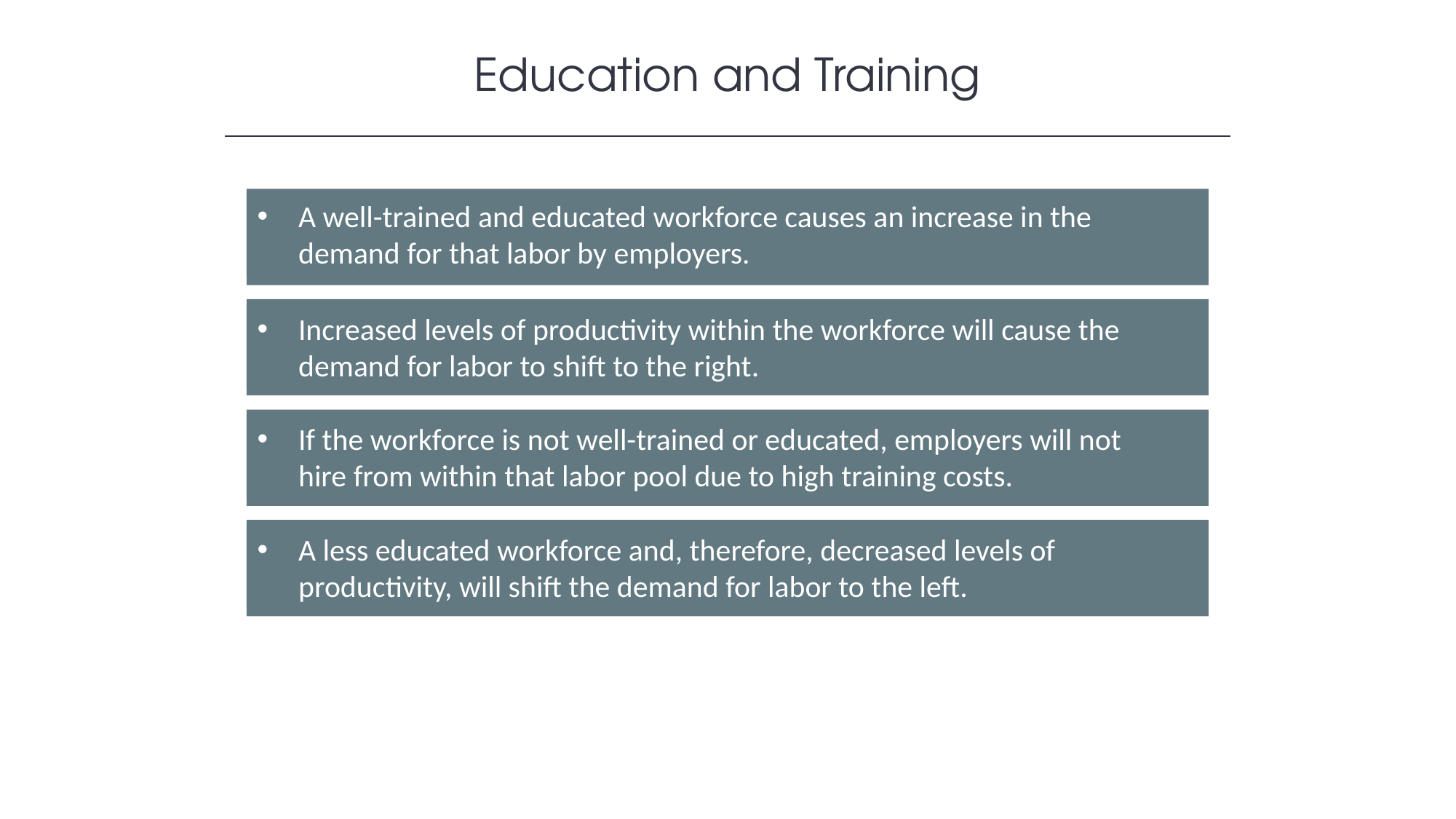

Education and Training

A well-trained and educated workforce causes an increase in the demand for that labor by employers.

Increased levels of productivity within the workforce will cause the demand for labor to shift to the right.

If the workforce is not well-trained or educated, employers will not hire from within that labor pool due to high training costs.

A less educated workforce and, therefore, decreased levels of productivity, will shift the demand for labor to the left.